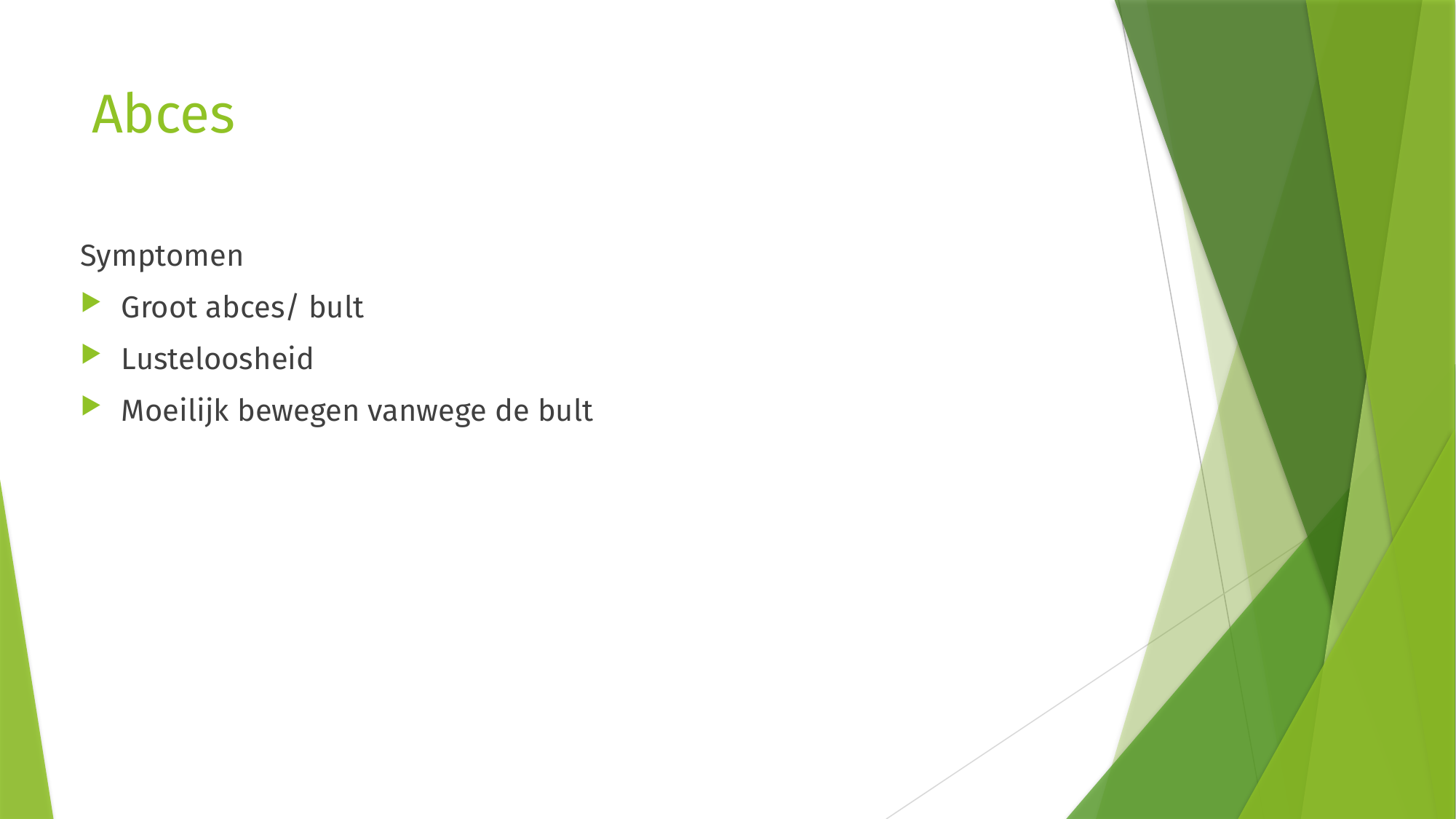

# Abces
Symptomen
Groot abces/ bult
Lusteloosheid
Moeilijk bewegen vanwege de bult